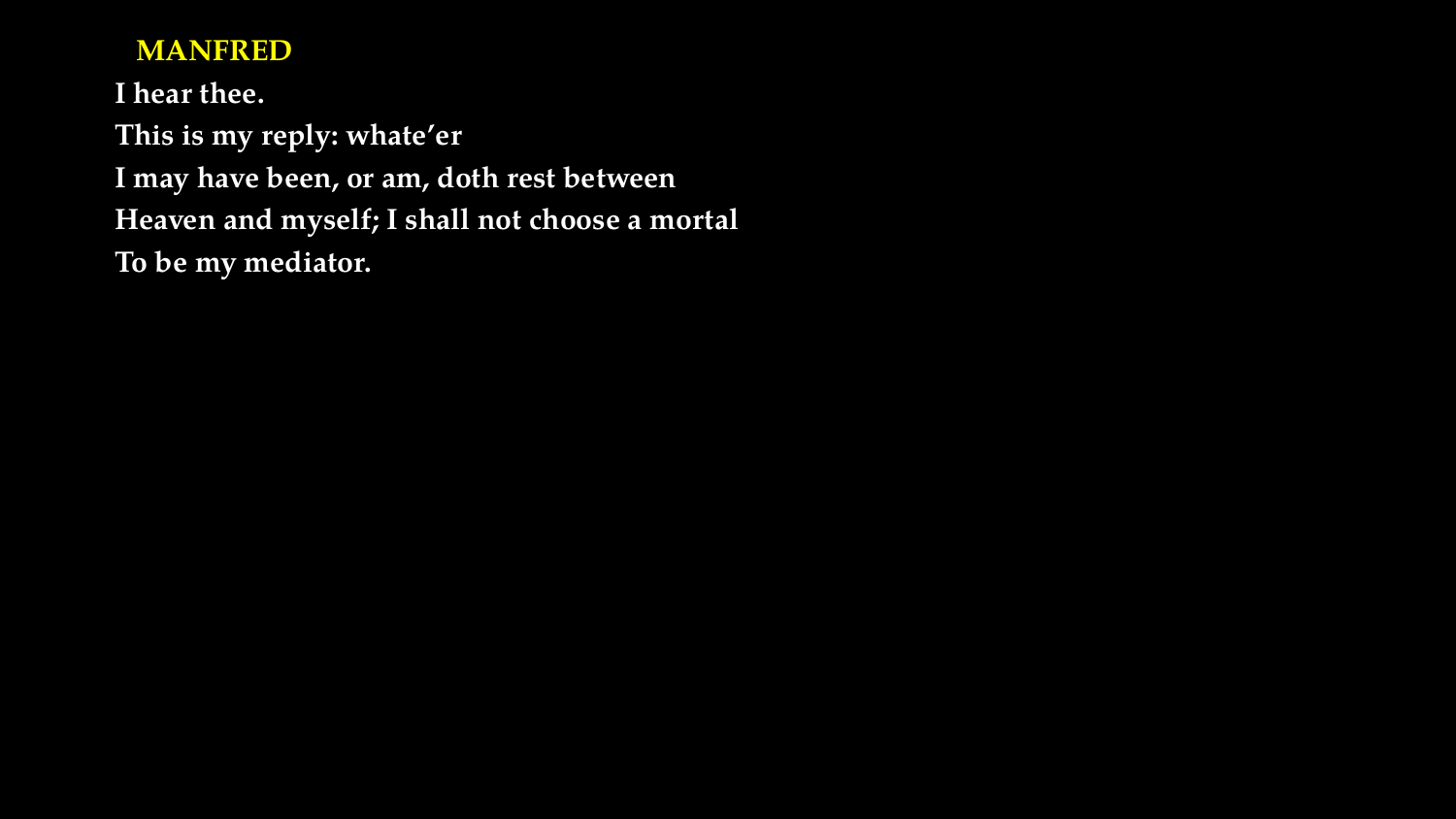

# Manfred I hear thee. This is my reply: whate’er I may have been, or am, doth rest between Heaven and myself; I shall not choose a mortal To be my mediator.